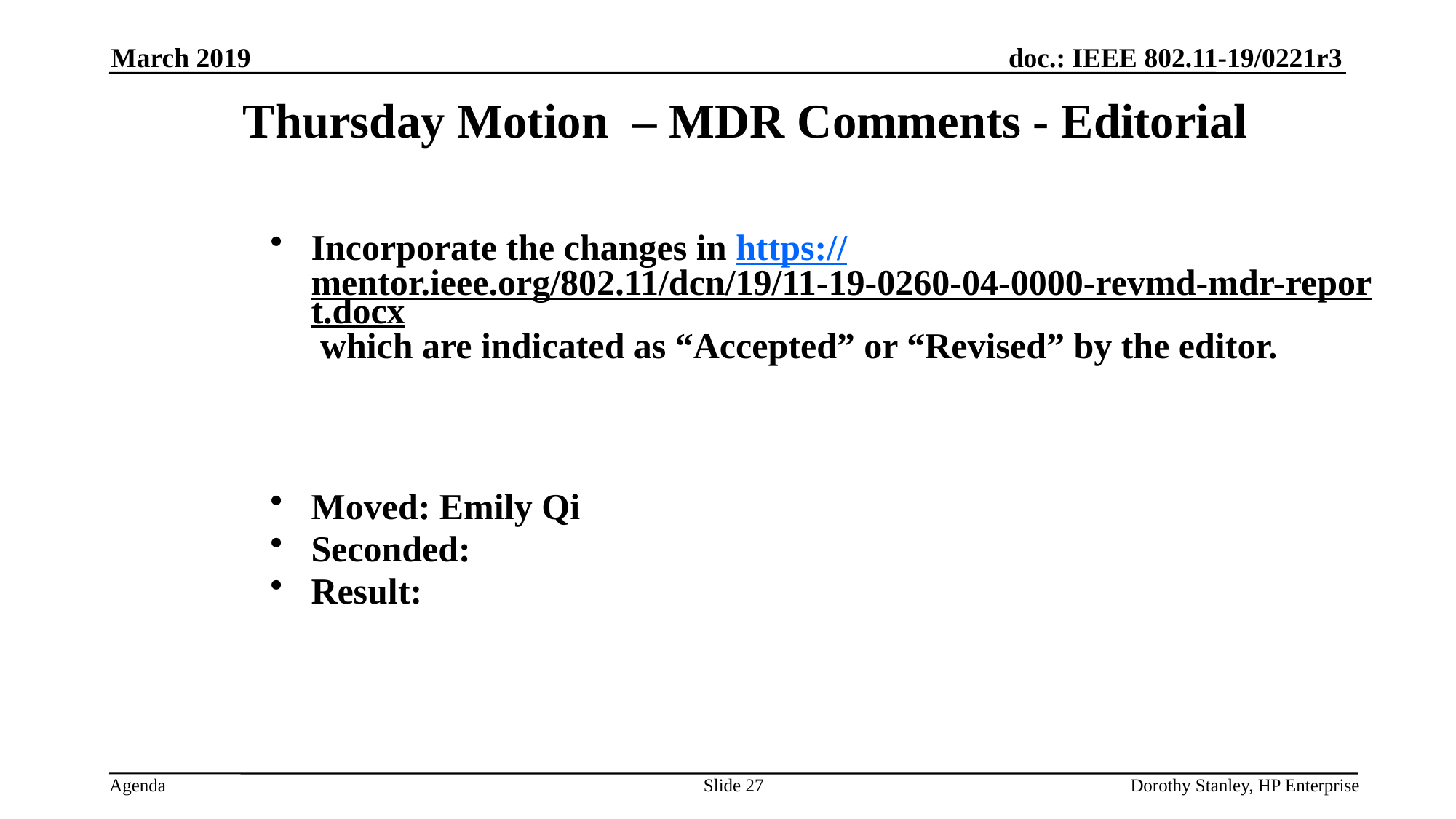

March 2019
Thursday Motion  – MDR Comments - Editorial

Incorporate the changes in https://mentor.ieee.org/802.11/dcn/19/11-19-0260-04-0000-revmd-mdr-report.docx which are indicated as “Accepted” or “Revised” by the editor.

Moved: Emily Qi
Seconded:
Result:

Slide 27
Dorothy Stanley, HP Enterprise